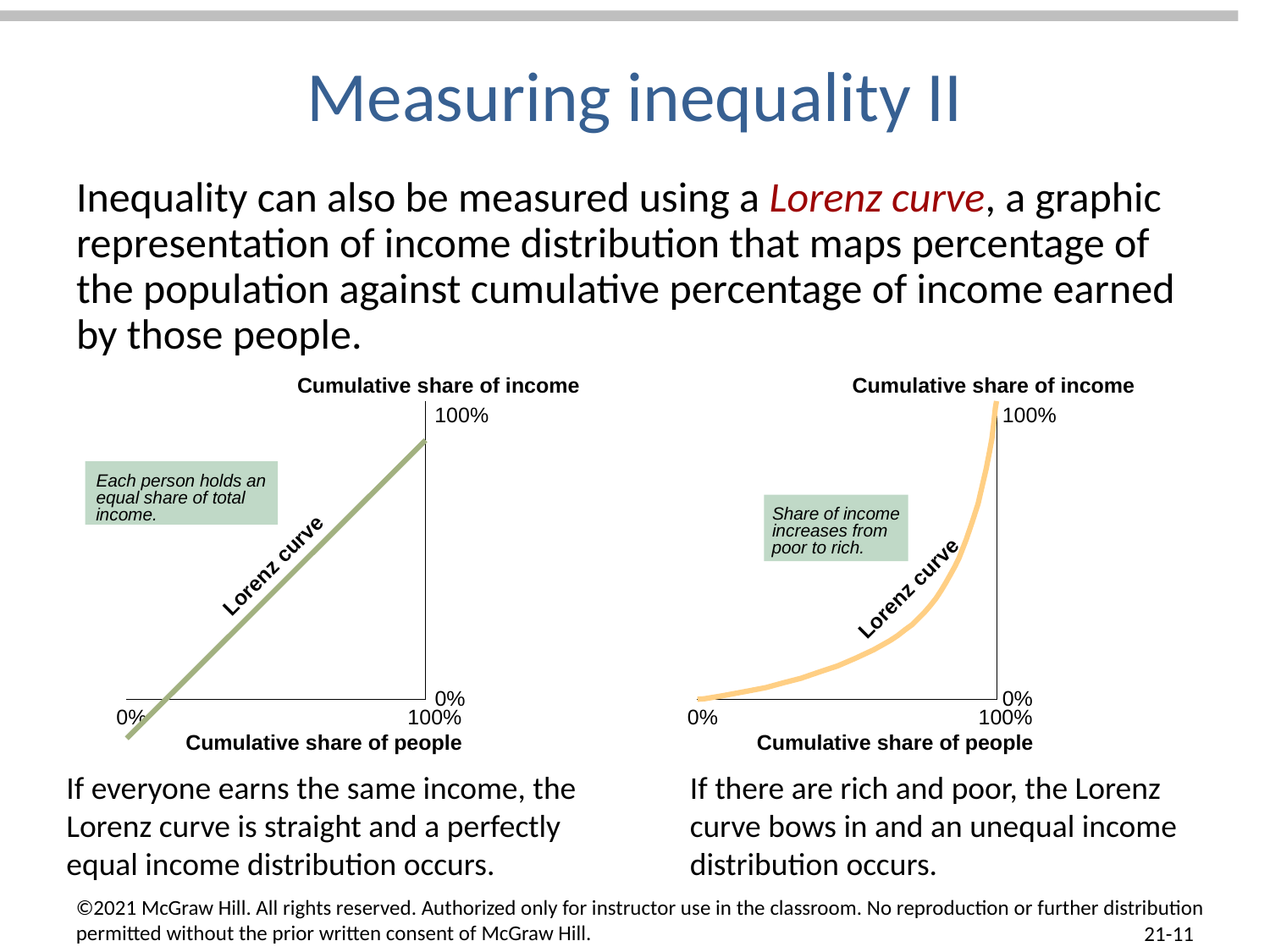

# Measuring inequality II
Inequality can also be measured using a Lorenz curve, a graphic representation of income distribution that maps percentage of the population against cumulative percentage of income earned by those people.

Cumulative share of income
Cumulative share of income

100%
0%

0%
100%
Cumulative share of people

100%

Each person holds an
equal share of total
income.
Lorenz curve
If everyone earns the same income, the Lorenz curve is straight and a perfectly equal income distribution occurs.

Share of income
increases from
poor to rich.
Lorenz curve
0%

0%
100%
Cumulative share of people
If there are rich and poor, the Lorenz curve bows in and an unequal income distribution occurs.